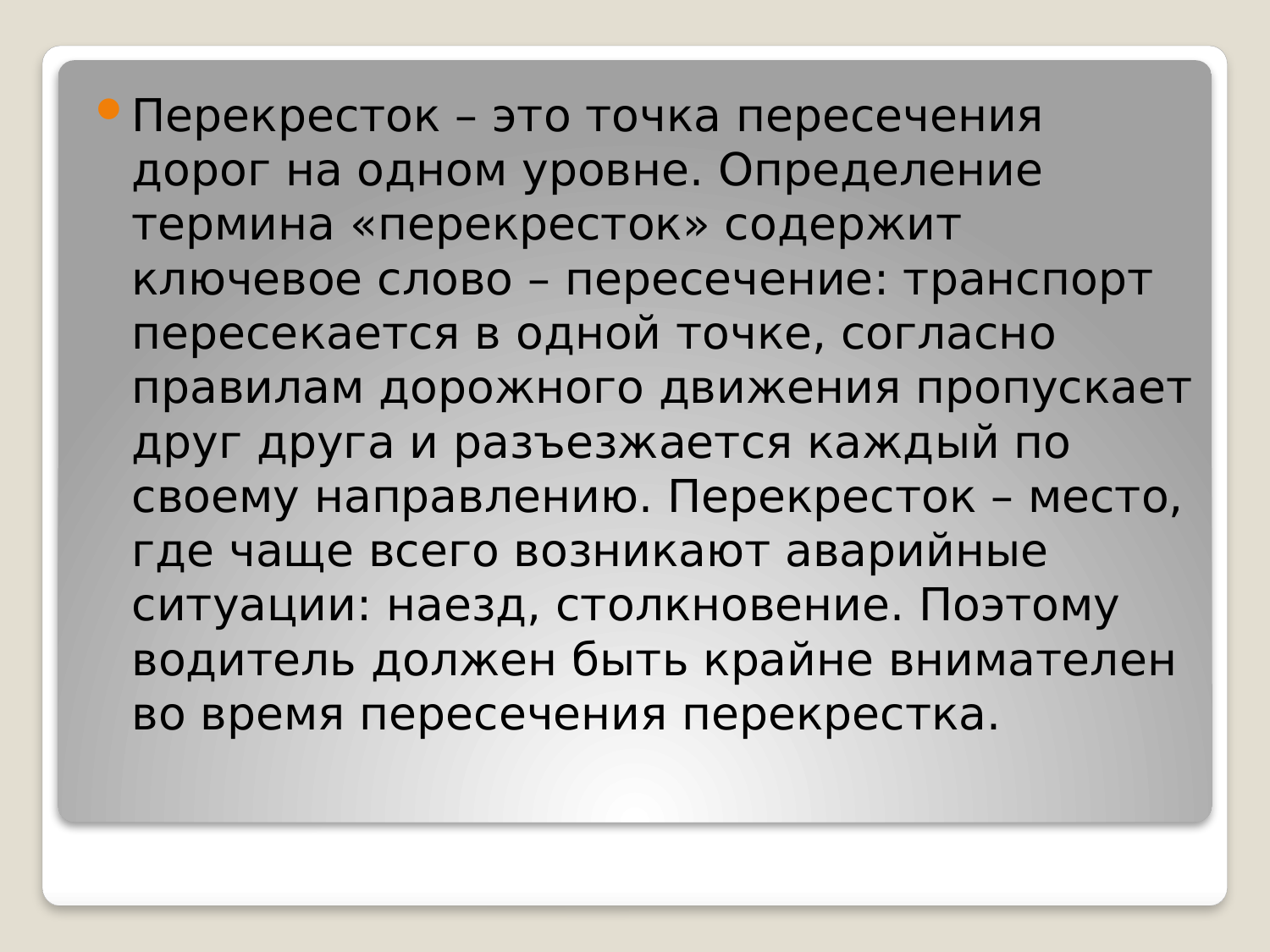

Перекресток – это точка пересечения дорог на одном уровне. Определение термина «перекресток» содержит ключевое слово – пересечение: транспорт пересекается в одной точке, согласно правилам дорожного движения пропускает друг друга и разъезжается каждый по своему направлению. Перекресток – место, где чаще всего возникают аварийные ситуации: наезд, столкновение. Поэтому водитель должен быть крайне внимателен во время пересечения перекрестка.
#